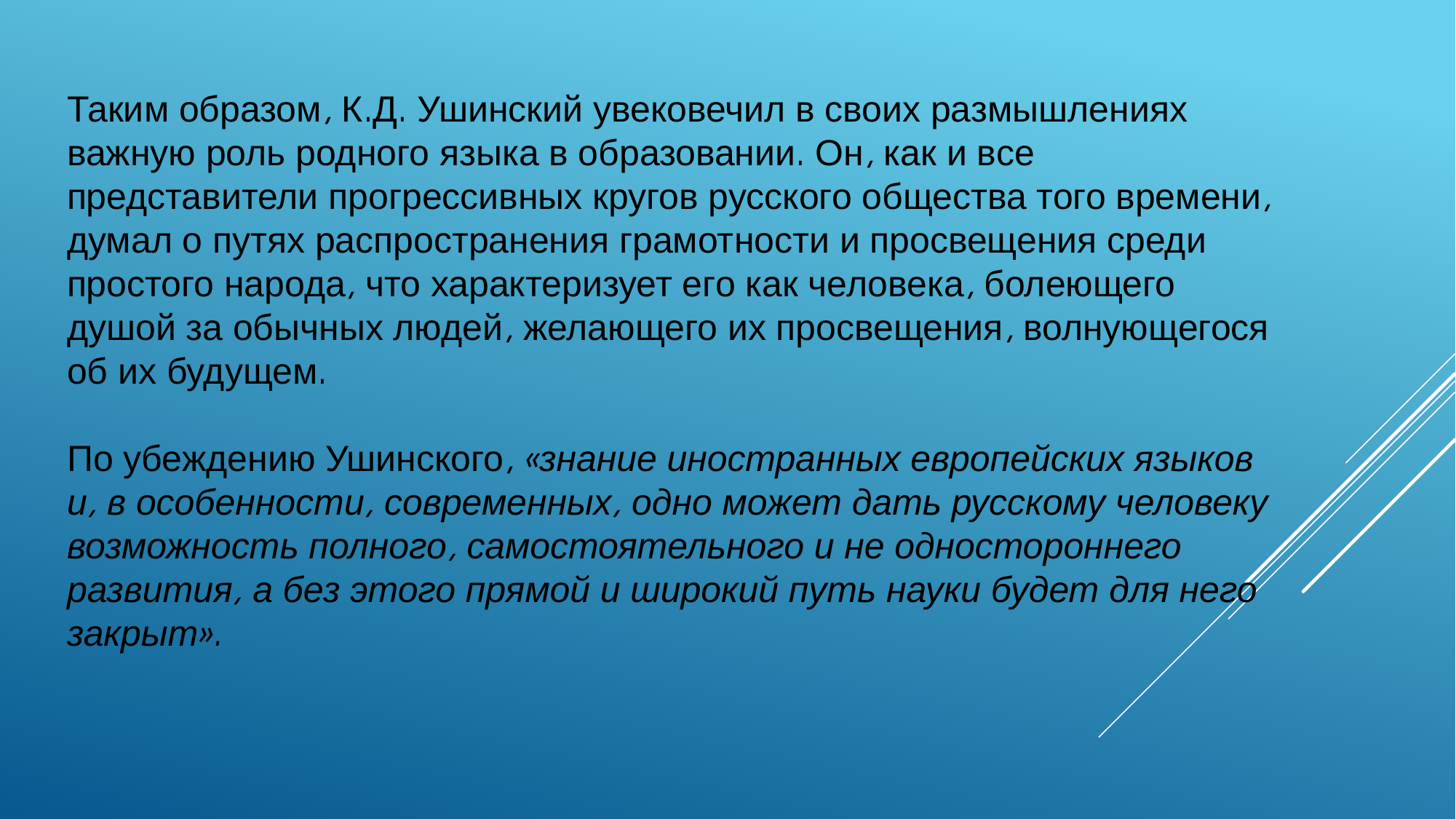

Таким образом, К.Д. Ушинский увековечил в своих размышлениях важную роль родного языка в образовании. Он, как и все представители прогрессивных кругов русского общества того времени, думал о путях распространения грамотности и просвещения среди простого народа, что характеризует его как человека, болеющего душой за обычных людей, желающего их просвещения, волнующегося об их будущем.

По убеждению Ушинского, «знание иностранных европейских языков и, в особенности, современных, одно может дать русскому человеку возможность полного, самостоятельного и не одностороннего развития, а без этого прямой и широкий путь науки будет для него закрыт».